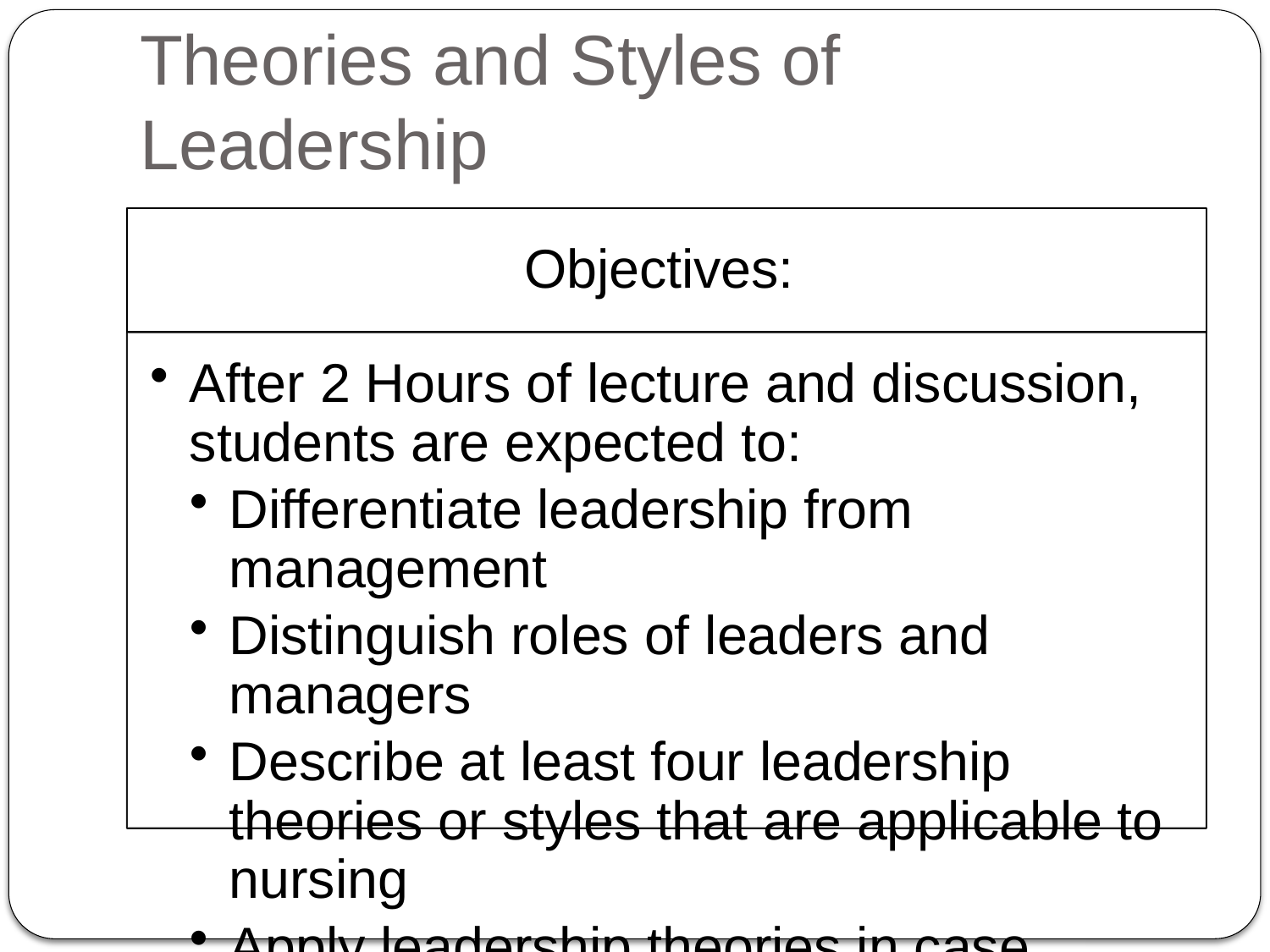

# Theories and Styles of Leadership
Objectives:
After 2 Hours of lecture and discussion, students are expected to:
Differentiate leadership from management
Distinguish roles of leaders and managers
Describe at least four leadership theories or styles that are applicable to nursing
Apply leadership theories in case situations